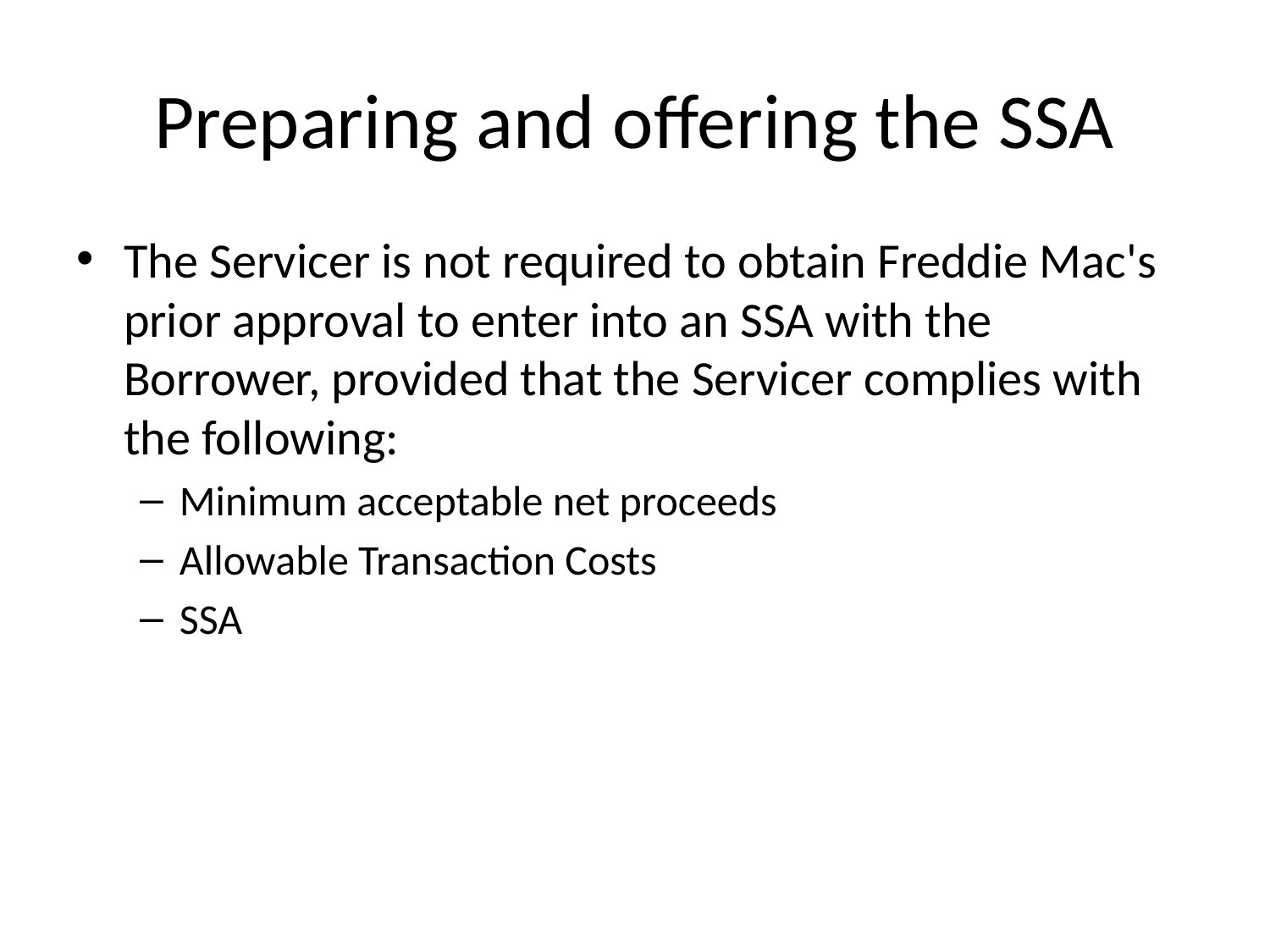

# Preparing and offering the SSA
The Servicer is not required to obtain Freddie Mac's prior approval to enter into an SSA with the Borrower, provided that the Servicer complies with the following:
Minimum acceptable net proceeds
Allowable Transaction Costs
SSA